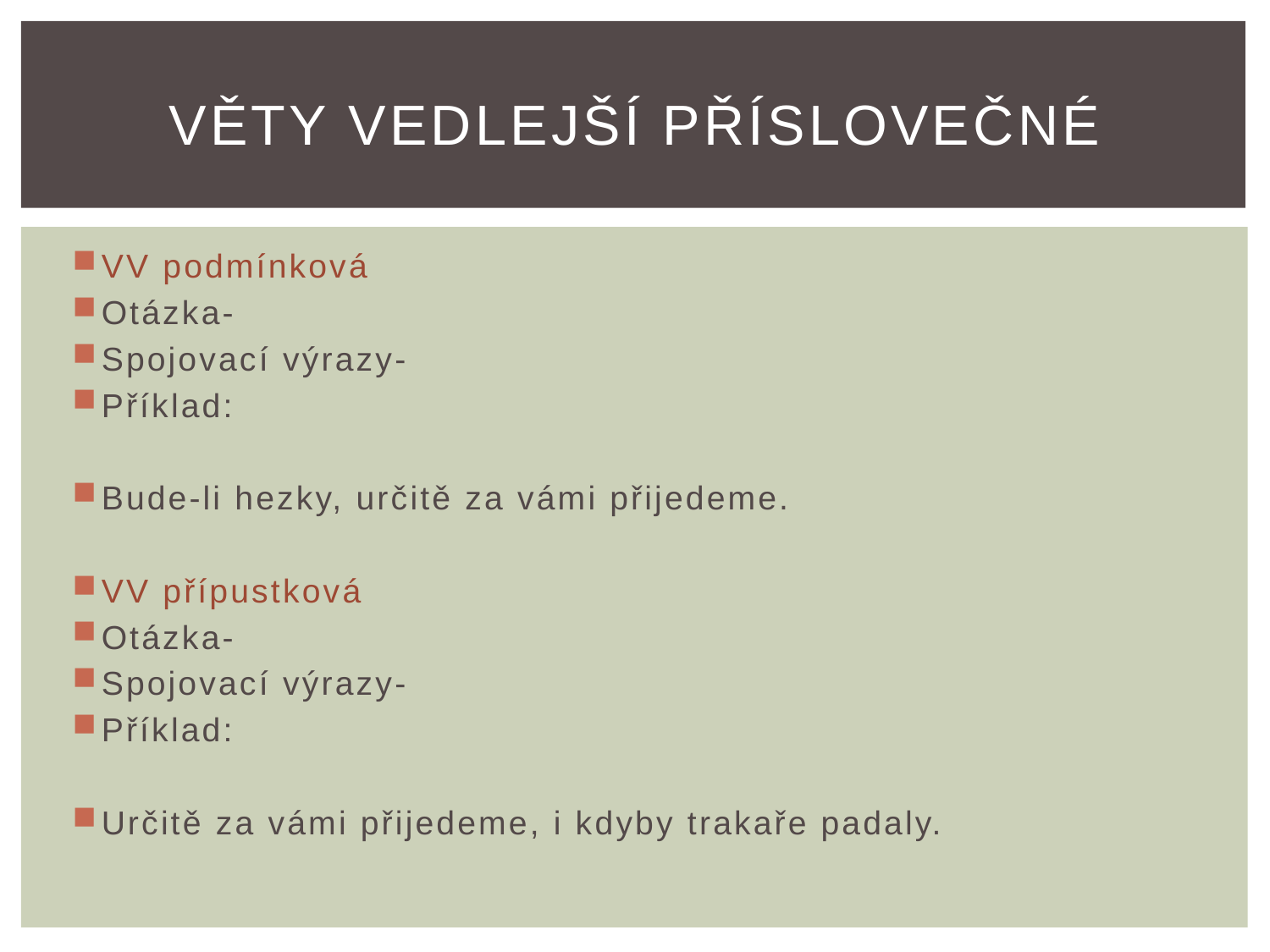

# Věty vedlejší příslovečné
VV podmínková
Otázka-
Spojovací výrazy-
Příklad:

Bude-li hezky, určitě za vámi přijedeme.

VV přípustková
Otázka-
Spojovací výrazy-
Příklad:

Určitě za vámi přijedeme, i kdyby trakaře padaly.